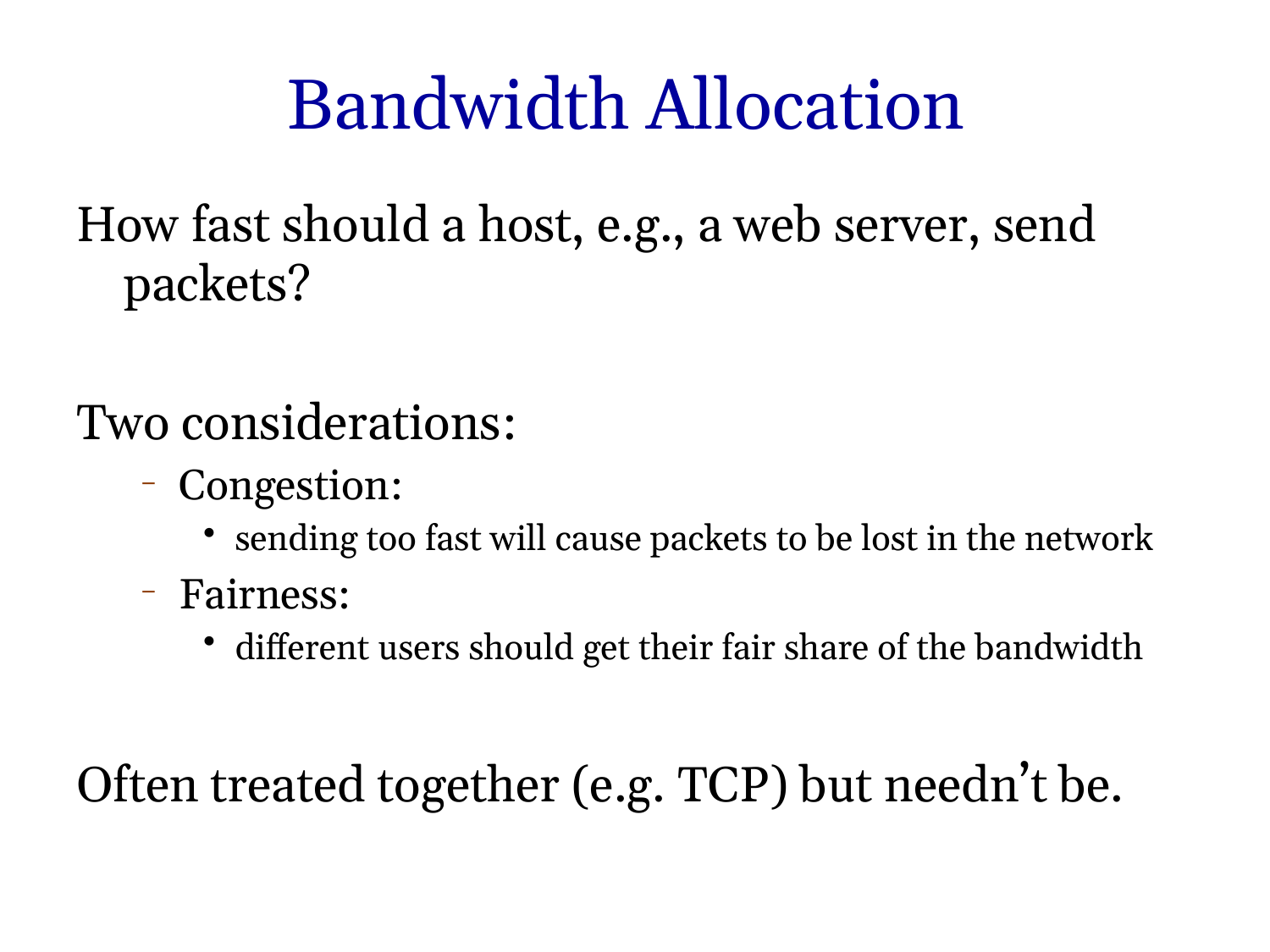

# Bandwidth Allocation
How fast should a host, e.g., a web server, send packets?

Two considerations:
Congestion:
sending too fast will cause packets to be lost in the network
Fairness:
different users should get their fair share of the bandwidth

Often treated together (e.g. TCP) but needn’t be.